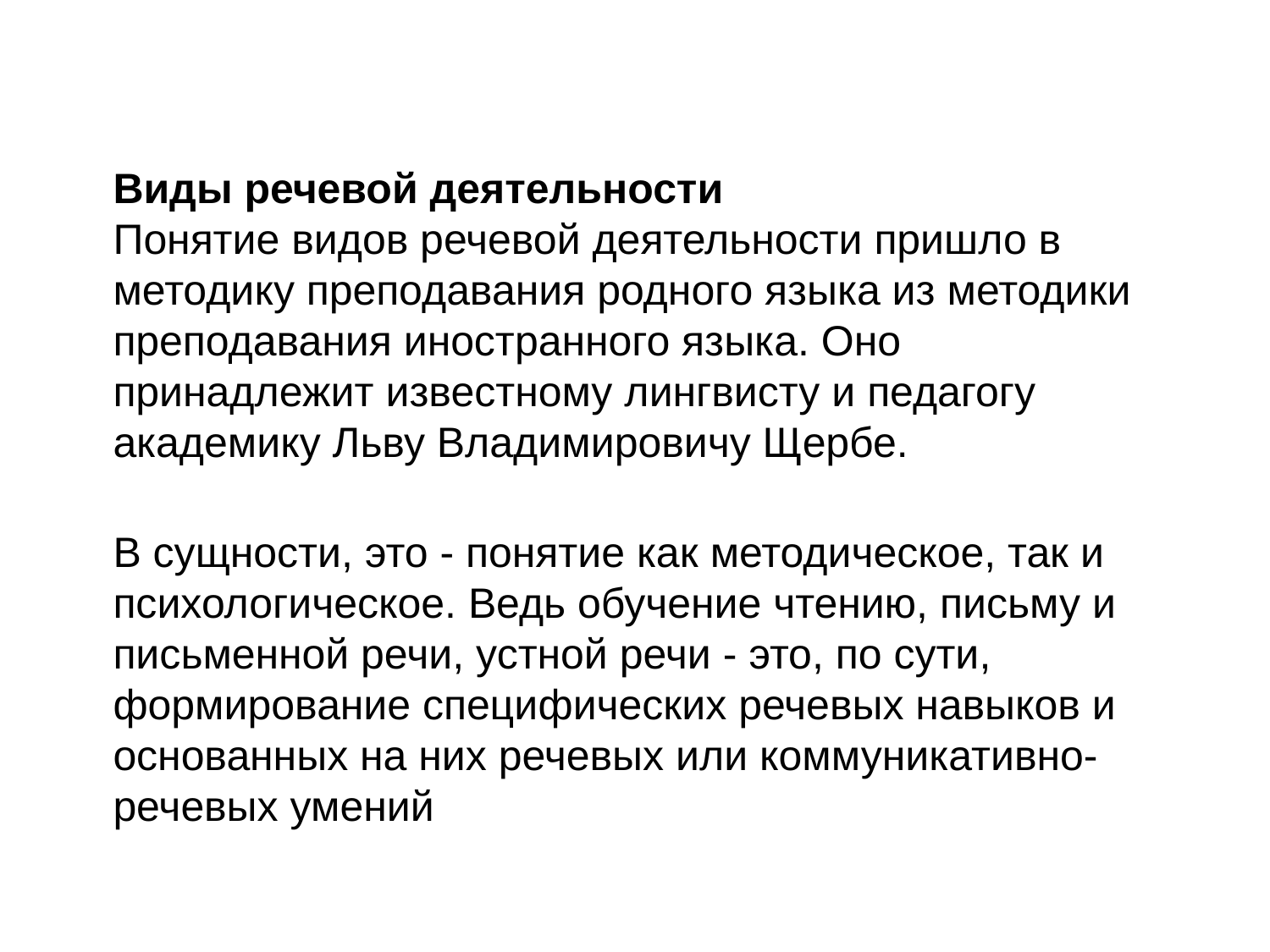

Виды речевой деятельности
Понятие видов речевой деятельности пришло в методику преподавания родного языка из методики преподавания иностранного языка. Оно принадлежит известному лингвисту и педагогу академику Льву Владимировичу Щербе.
В сущности, это - понятие как методическое, так и психологическое. Ведь обучение чтению, письму и письменной речи, устной речи - это, по сути, формирование специфических речевых навыков и основанных на них речевых или коммуникативно-речевых умений